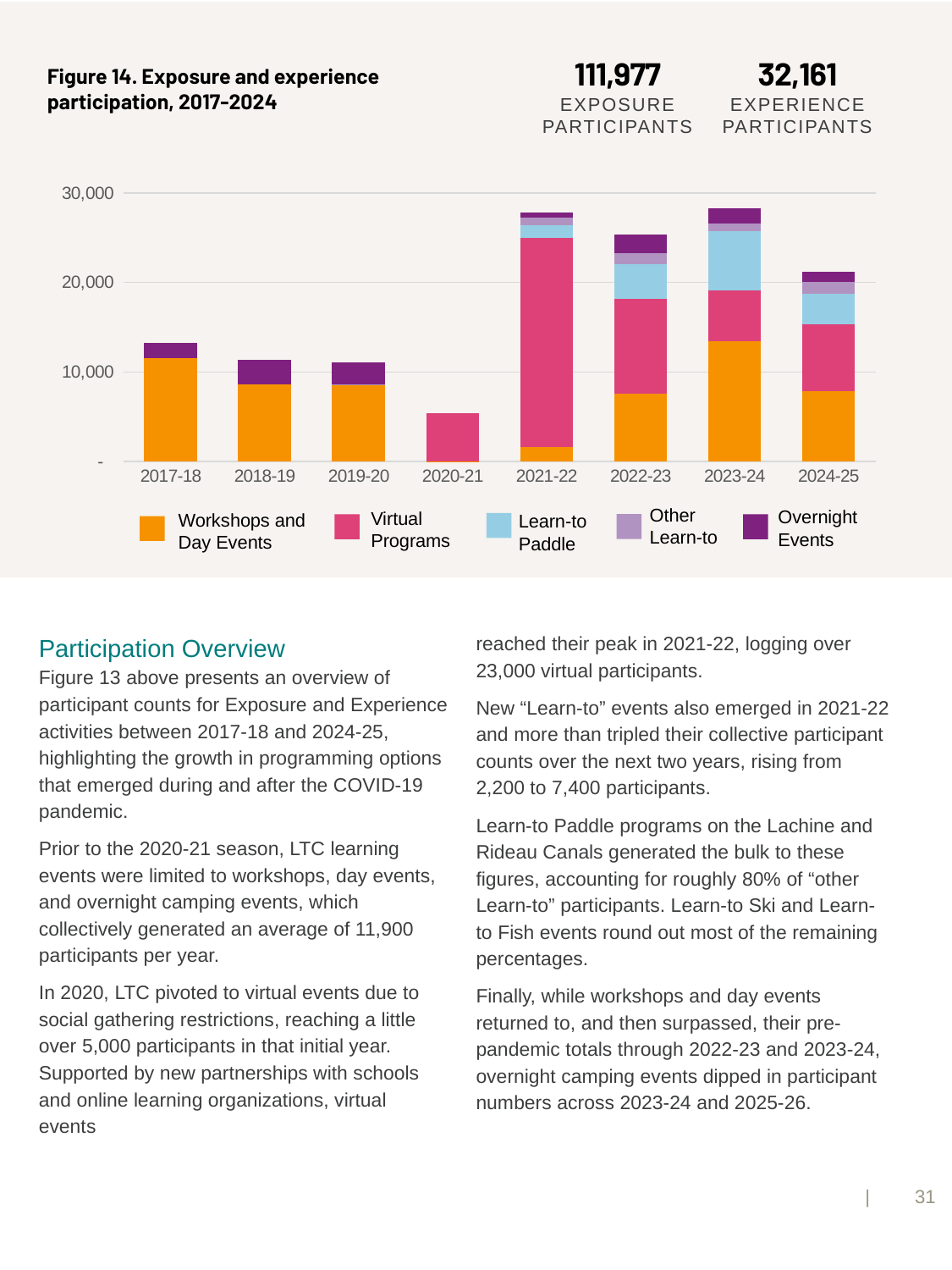

111,977
EXPOSURE
PARTICIPANTS
32,161
EXPERIENCE
PARTICIPANTS
Figure 14. Exposure and experience participation, 2017-2024

### Chart

| Category | Workshop | Virtual event | Learn-to Paddle | Other Learn-to | Overnights |
|---|---|---|---|---|---|
| 2017-18 | 11511.0 | None | None | None | 1728.0 |
| 2018-19 | 8635.0 | None | None | None | 2737.0 |
| 2019-20 | 8550.0 | None | None | 94.0 | 2440.0 |
| 2020-21 | 12.0 | 5407.0 | None | None | None |
| 2021-22 | 1585.0 | 23428.0 | 1423.0 | 805.0 | 576.0 |
| 2022-23 | 7573.0 | 10627.0 | 3881.0 | 1209.0 | 2041.0 |
| 2023-24 | 13418.0 | 5746.0 | 6562.0 | 875.0 | 1720.0 |
| 2024-25 | 7812.0 | 7552.0 | 3403.0 | 1310.0 | 1084.0 |
Other Learn-to

Overnight Events

Virtual Programs

Workshops and Day Events

Learn-to Paddle

Participation Overview
Figure 13 above presents an overview of participant counts for Exposure and Experience activities between 2017-18 and 2024-25, highlighting the growth in programming options that emerged during and after the COVID-19 pandemic.
Prior to the 2020-21 season, LTC learning events were limited to workshops, day events, and overnight camping events, which collectively generated an average of 11,900 participants per year.
In 2020, LTC pivoted to virtual events due to social gathering restrictions, reaching a little over 5,000 participants in that initial year. Supported by new partnerships with schools and online learning organizations, virtual events

reached their peak in 2021-22, logging over 23,000 virtual participants.
New “Learn-to” events also emerged in 2021-22 and more than tripled their collective participant counts over the next two years, rising from 2,200 to 7,400 participants.
Learn-to Paddle programs on the Lachine and Rideau Canals generated the bulk to these figures, accounting for roughly 80% of “other Learn-to” participants. Learn-to Ski and Learn-to Fish events round out most of the remaining percentages.
Finally, while workshops and day events returned to, and then surpassed, their pre-pandemic totals through 2022-23 and 2023-24, overnight camping events dipped in participant numbers across 2023-24 and 2025-26.